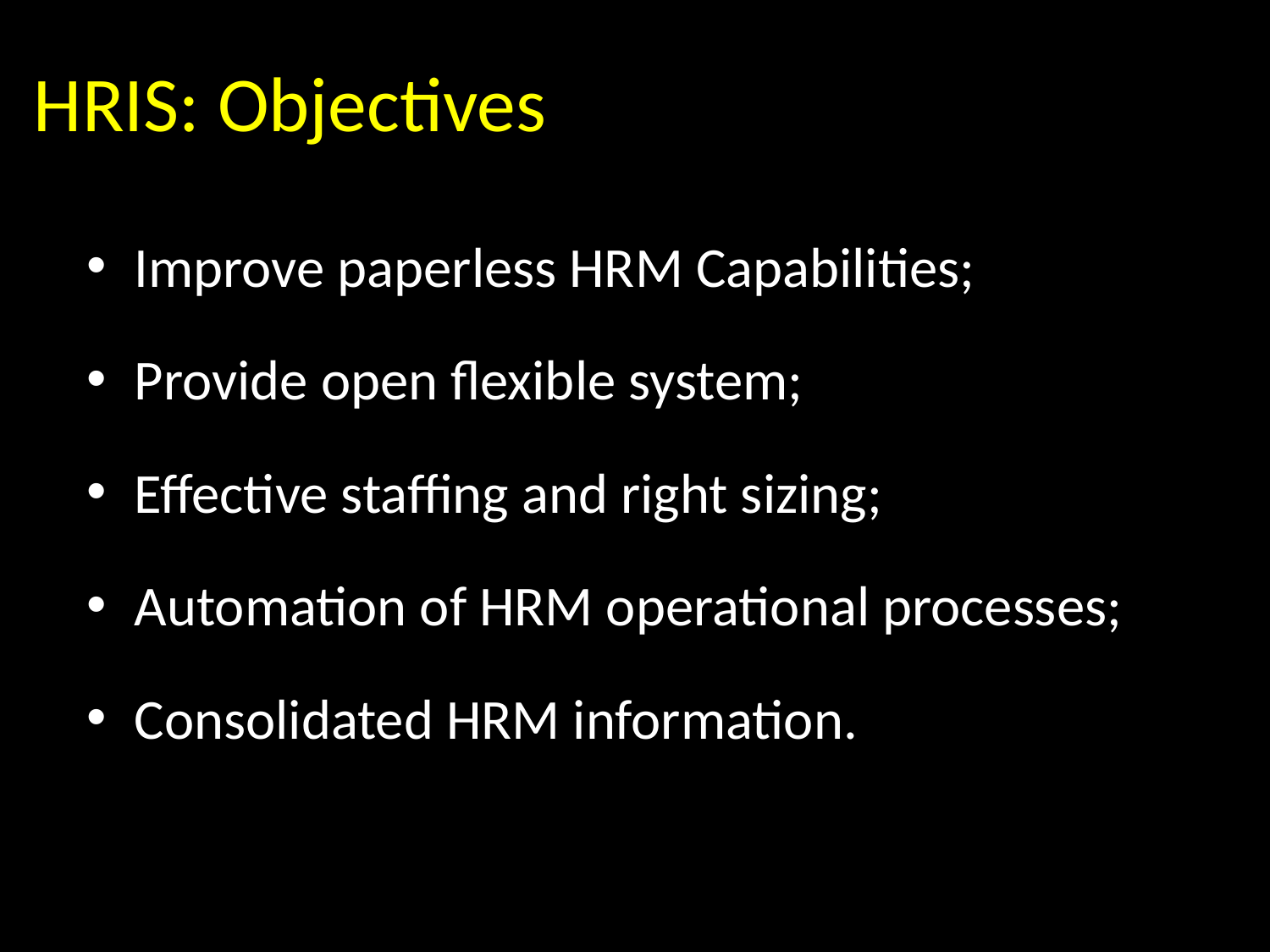

# HRIS: Objectives
Improve paperless HRM Capabilities;
Provide open flexible system;
Effective staffing and right sizing;
Automation of HRM operational processes;
Consolidated HRM information.